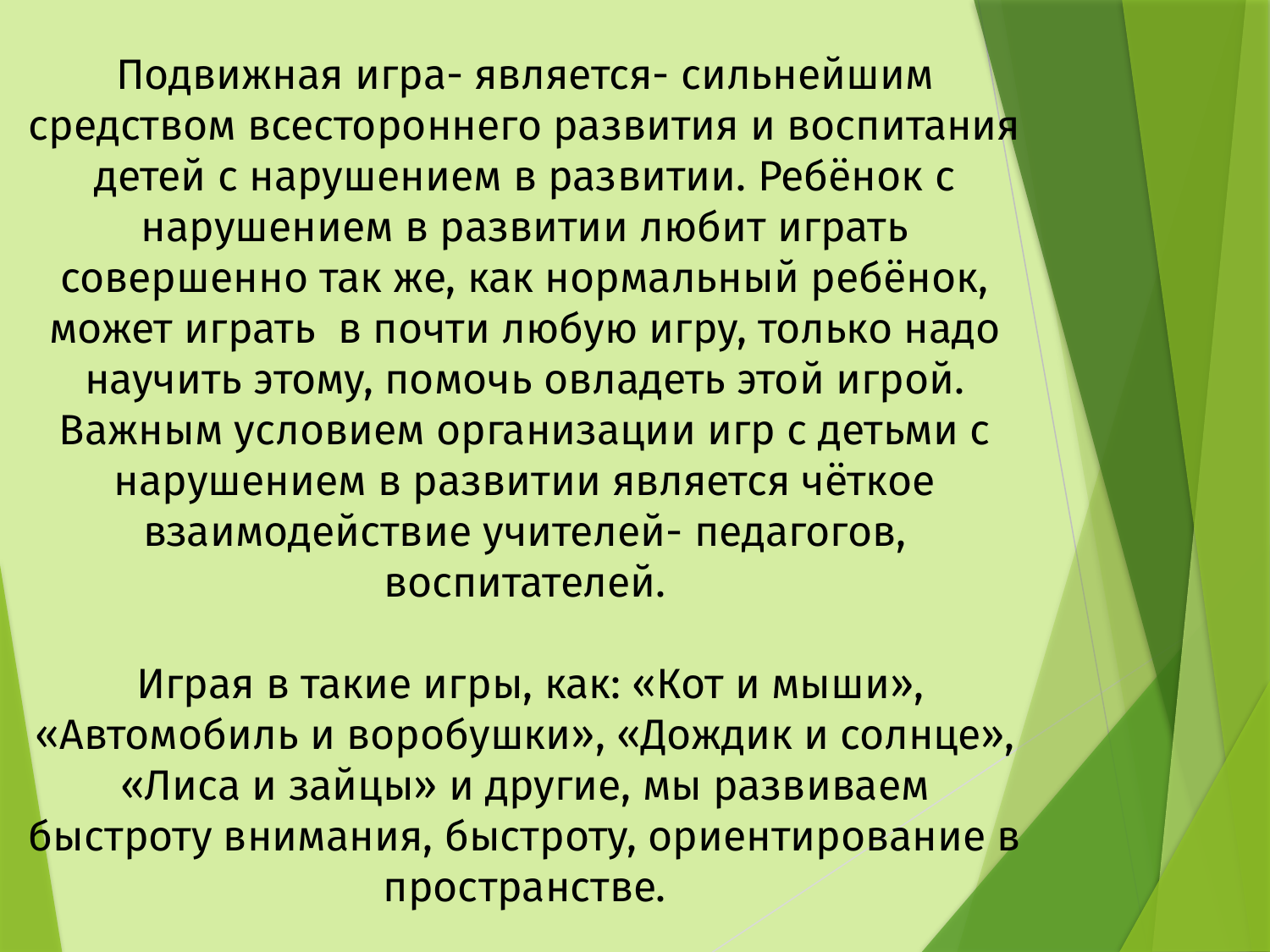

Подвижная игра- является- сильнейшим средством всестороннего развития и воспитания детей с нарушением в развитии. Ребёнок с нарушением в развитии любит играть совершенно так же, как нормальный ребёнок, может играть  в почти любую игру, только надо научить этому, помочь овладеть этой игрой. Важным условием организации игр с детьми с нарушением в развитии является чёткое взаимодействие учителей- педагогов, воспитателей.

 Играя в такие игры, как: «Кот и мыши», «Автомобиль и воробушки», «Дождик и солнце», «Лиса и зайцы» и другие, мы развиваем быстроту внимания, быстроту, ориентирование в пространстве.